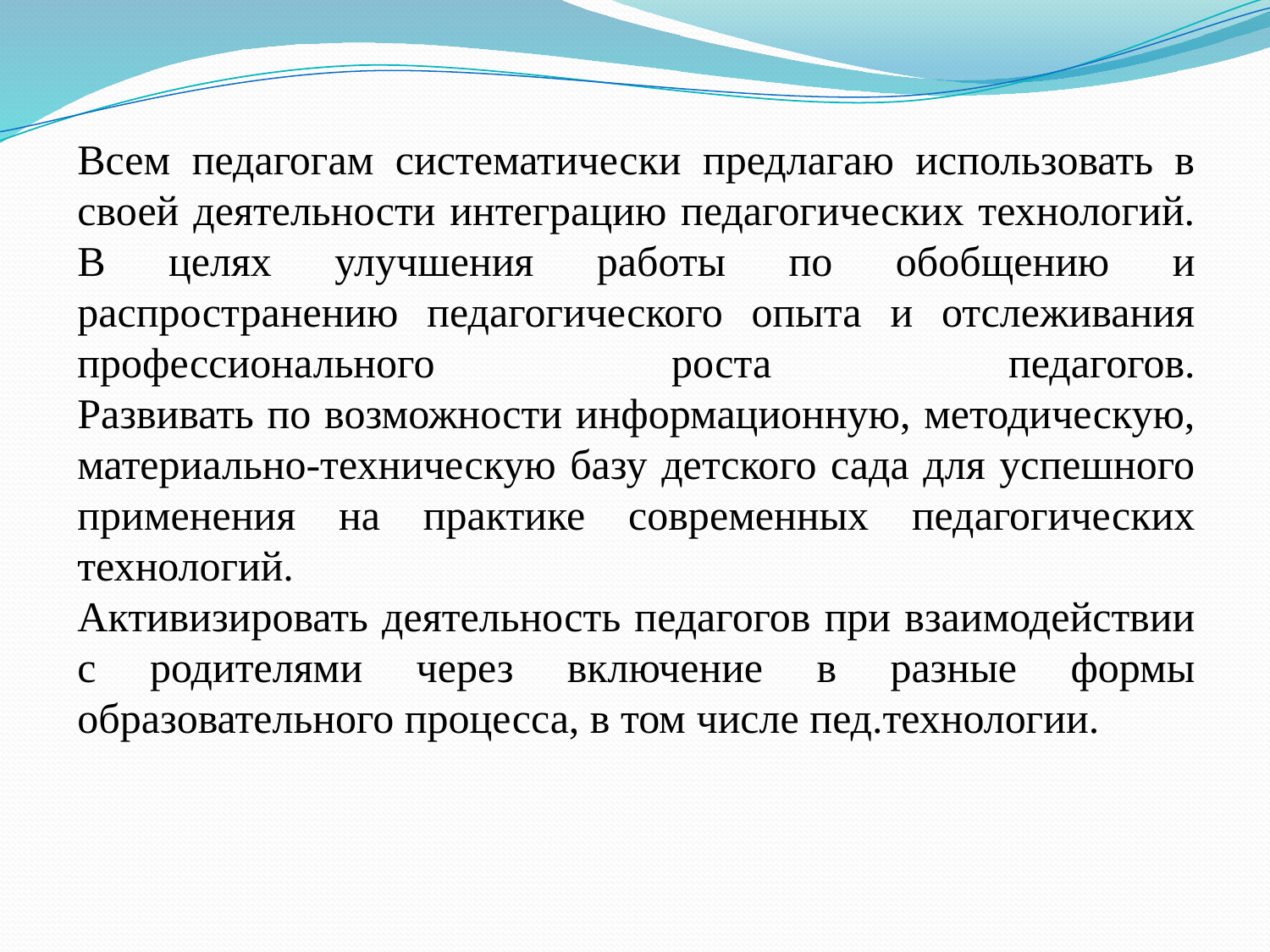

Всем педагогам систематически предлагаю использовать в своей деятельности интеграцию педагогических технологий.
В целях улучшения работы по обобщению и распространению педагогического опыта и отслеживания профессионального роста педагогов.
Развивать по возможности информационную, методическую, материально-техническую базу детского сада для успешного применения на практике современных педагогических технологий.
Активизировать деятельность педагогов при взаимодействии с родителями через включение в разные формы образовательного процесса, в том числе пед.технологии.